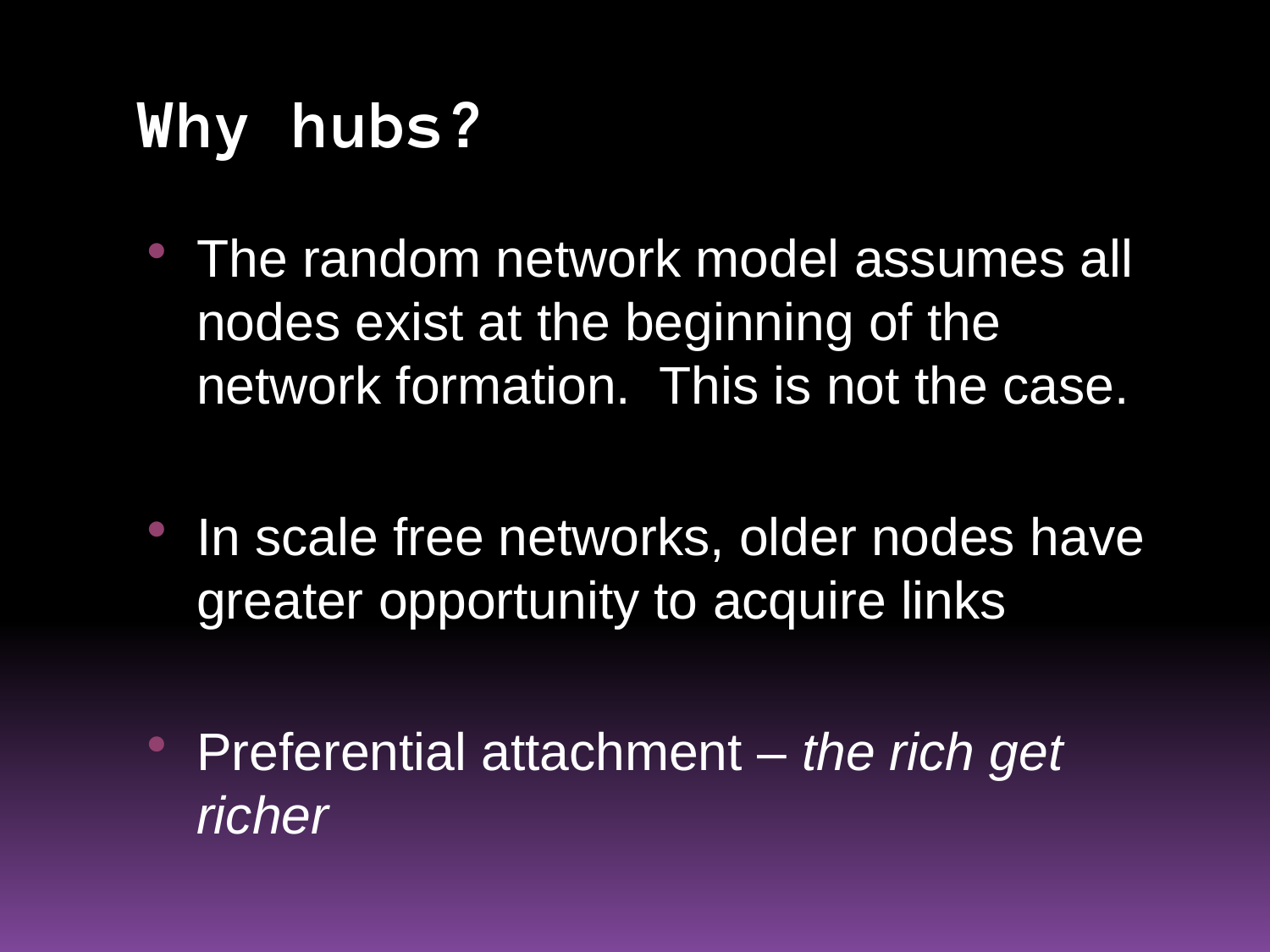

# Why hubs?
The random network model assumes all nodes exist at the beginning of the network formation.  This is not the case.

In scale free networks, older nodes have greater opportunity to acquire links

Preferential attachment – the rich get richer